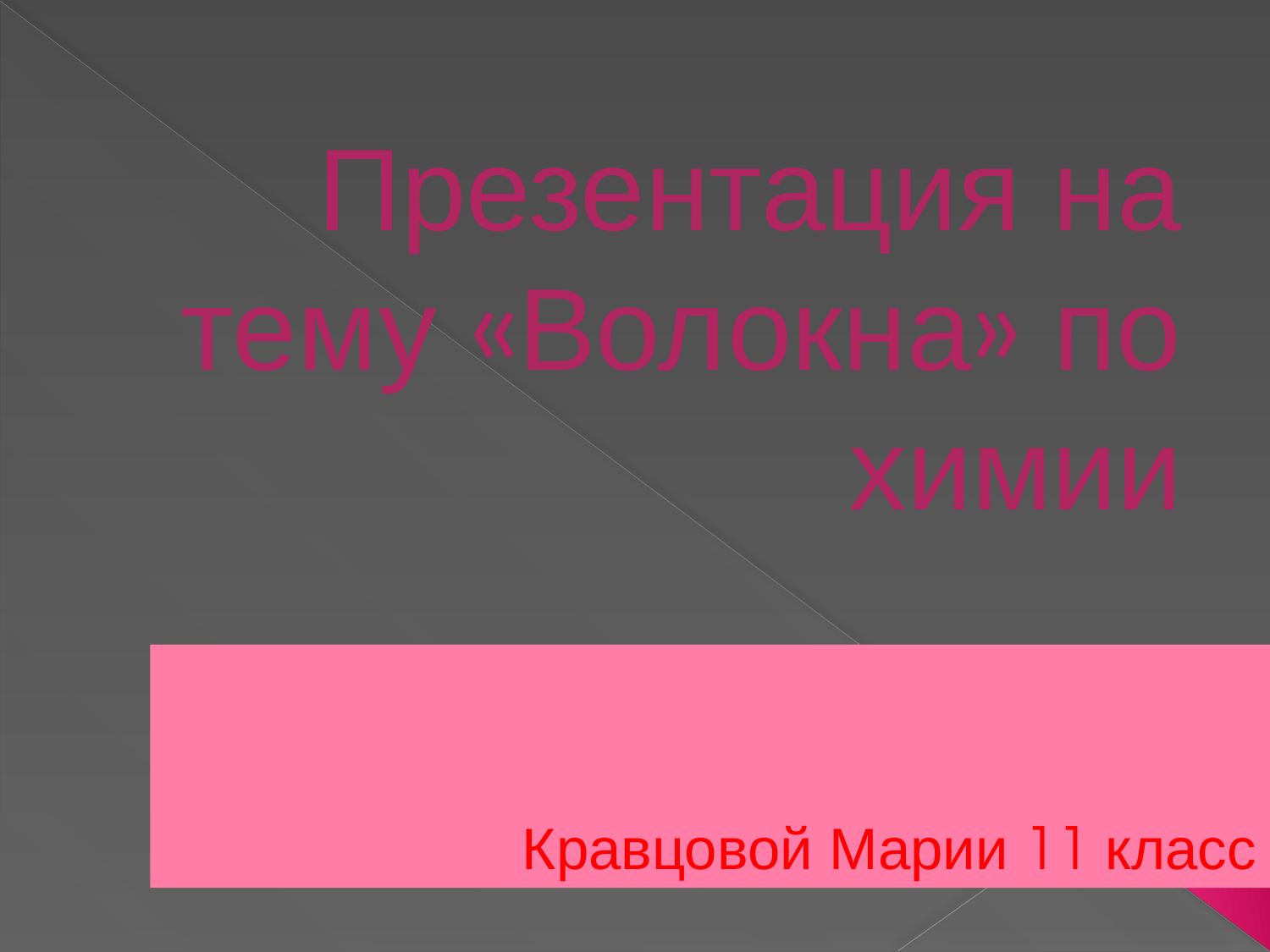

# Презентация на тему «Волокна» по  химии

Кравцовой Марии 11 класс